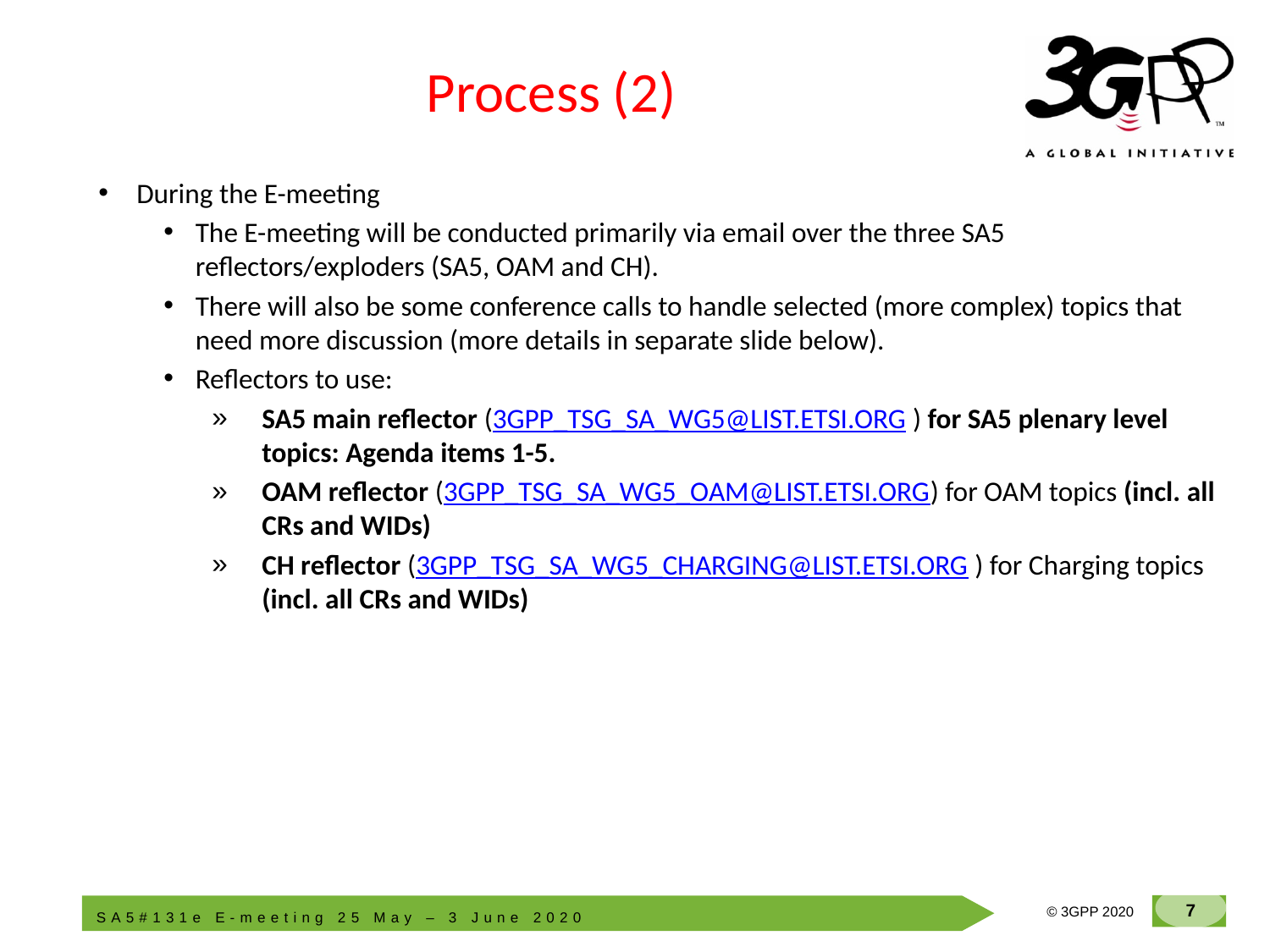

# Process (2)
During the E-meeting
The E-meeting will be conducted primarily via email over the three SA5 reflectors/exploders (SA5, OAM and CH).
There will also be some conference calls to handle selected (more complex) topics that need more discussion (more details in separate slide below).
Reflectors to use:
SA5 main reflector (3GPP_TSG_SA_WG5@LIST.ETSI.ORG ) for SA5 plenary level topics: Agenda items 1-5.
OAM reflector (3GPP_TSG_SA_WG5_OAM@LIST.ETSI.ORG) for OAM topics (incl. all  CRs and WIDs)
CH reflector (3GPP_TSG_SA_WG5_CHARGING@LIST.ETSI.ORG ) for Charging topics (incl. all CRs and WIDs)